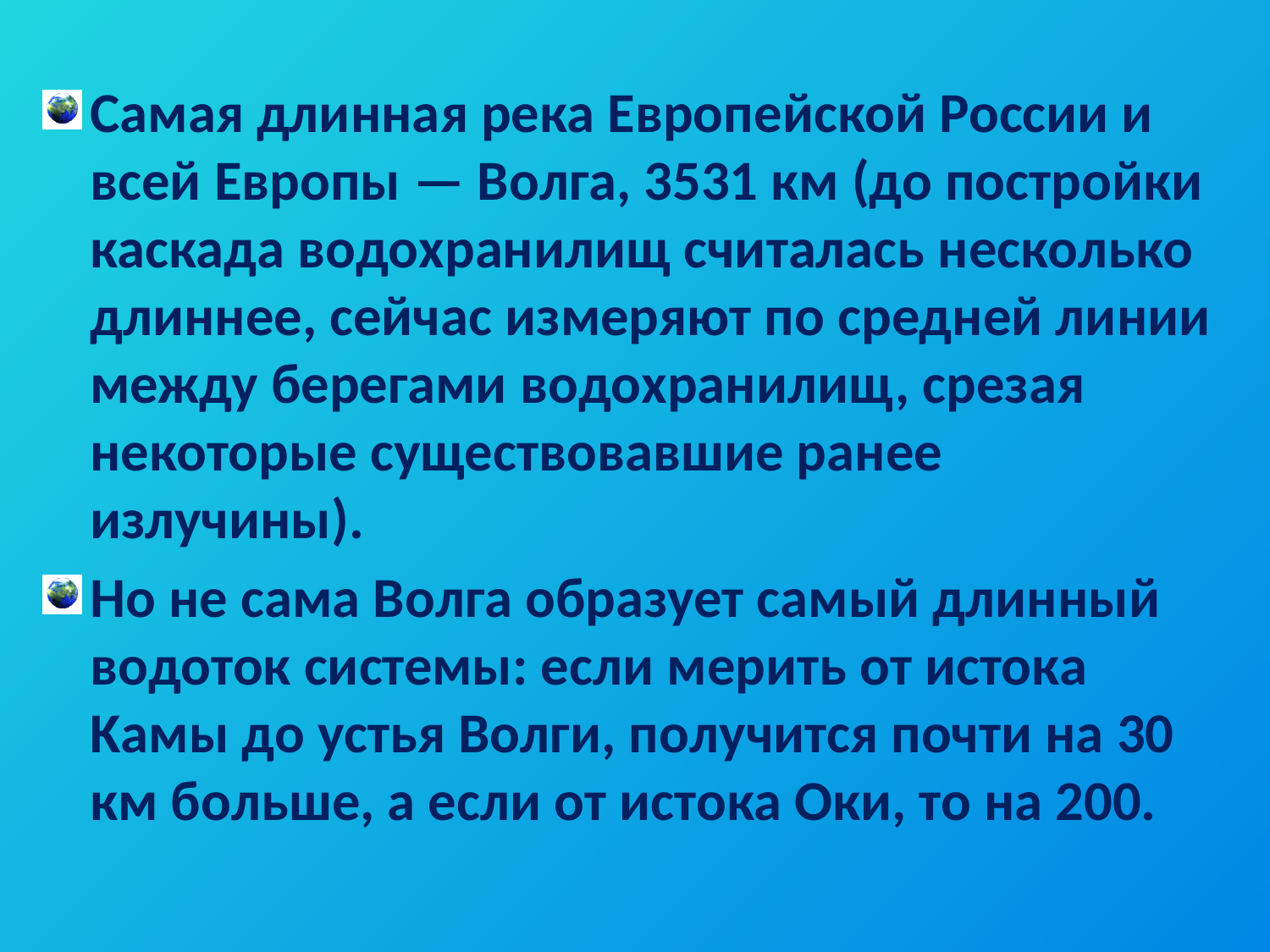

Самая длинная река Европейской России и всей Европы — Волга, 3531 км (до постройки каскада водохранилищ считалась несколько длиннее, сейчас измеряют по средней линии между берегами водохранилищ, срезая некоторые существовавшие ранее излучины).
Но не сама Волга образует самый длинный водоток системы: если мерить от истока Kамы до устья Волги, получится почти на 30 км больше, а если от истока Оки, то на 200.